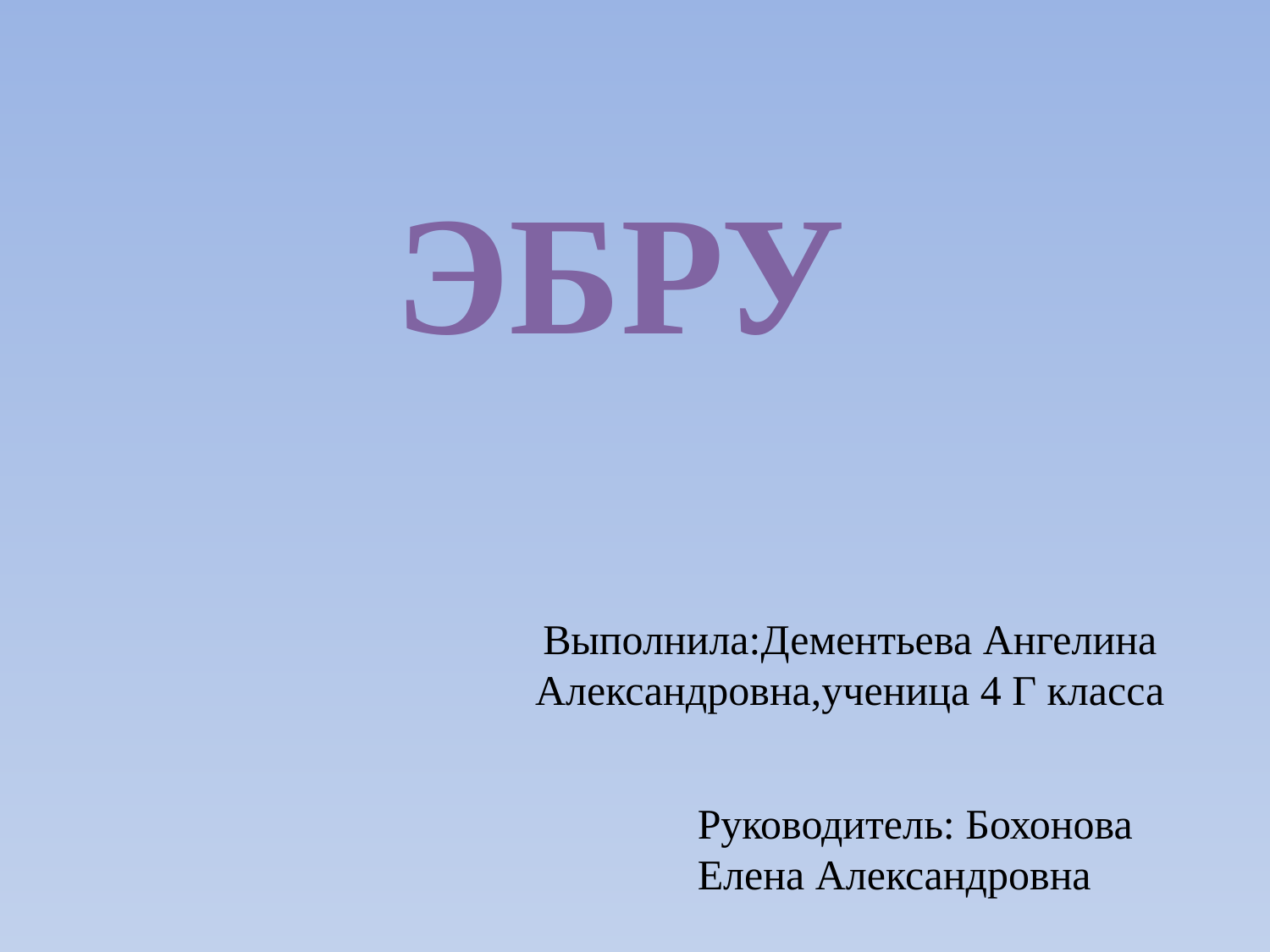

# ЭБРУ
Выполнила:Дементьева Ангелина Александровна,ученица 4 Г класса

Руководитель: Бохонова Елена Александровна